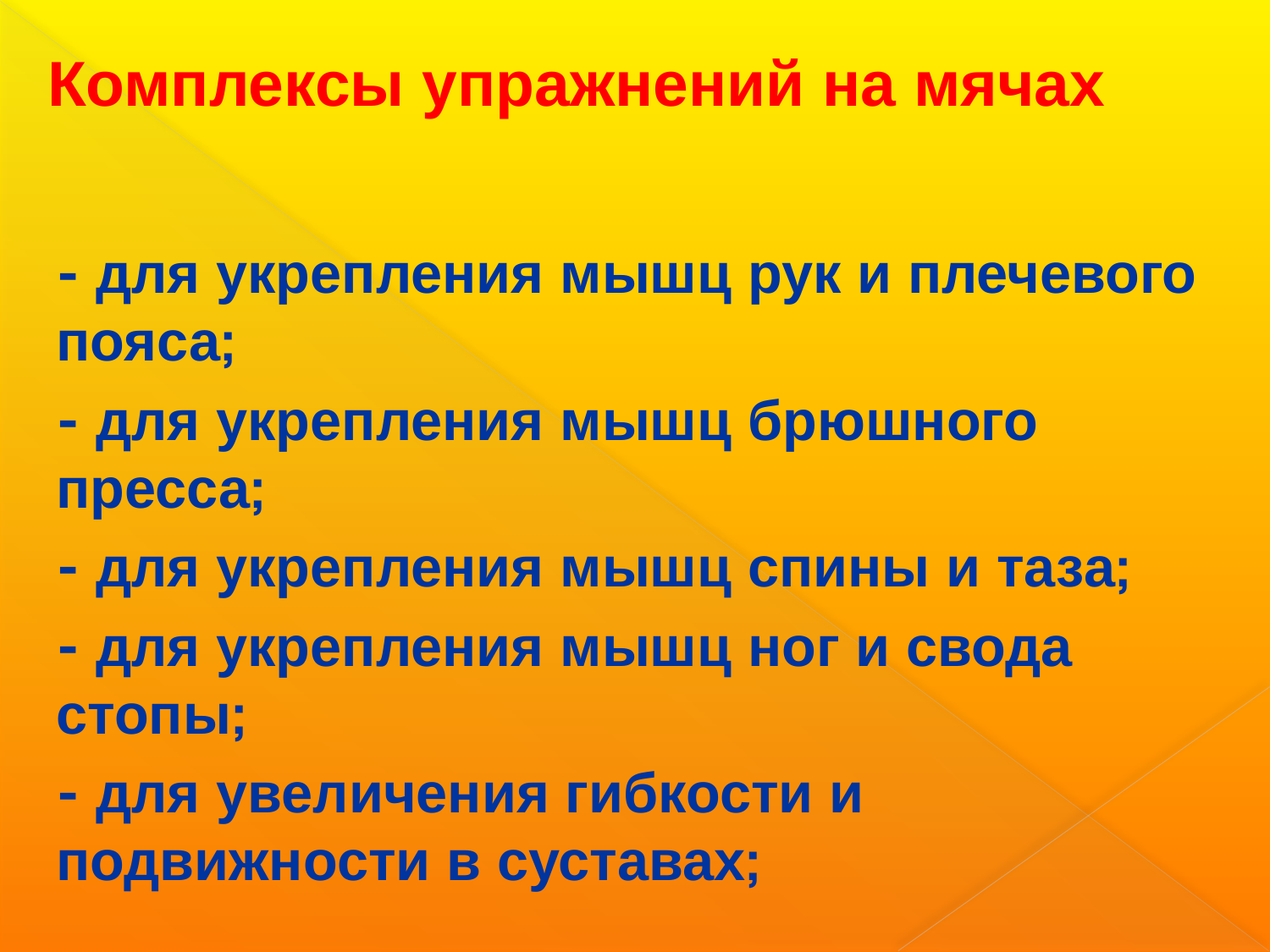

Комплексы упражнений на мячах

- для укрепления мышц рук и плечевого пояса;
- для укрепления мышц брюшного пресса;
- для укрепления мышц спины и таза;
- для укрепления мышц ног и свода стопы;
- для увеличения гибкости и подвижности в суставах;